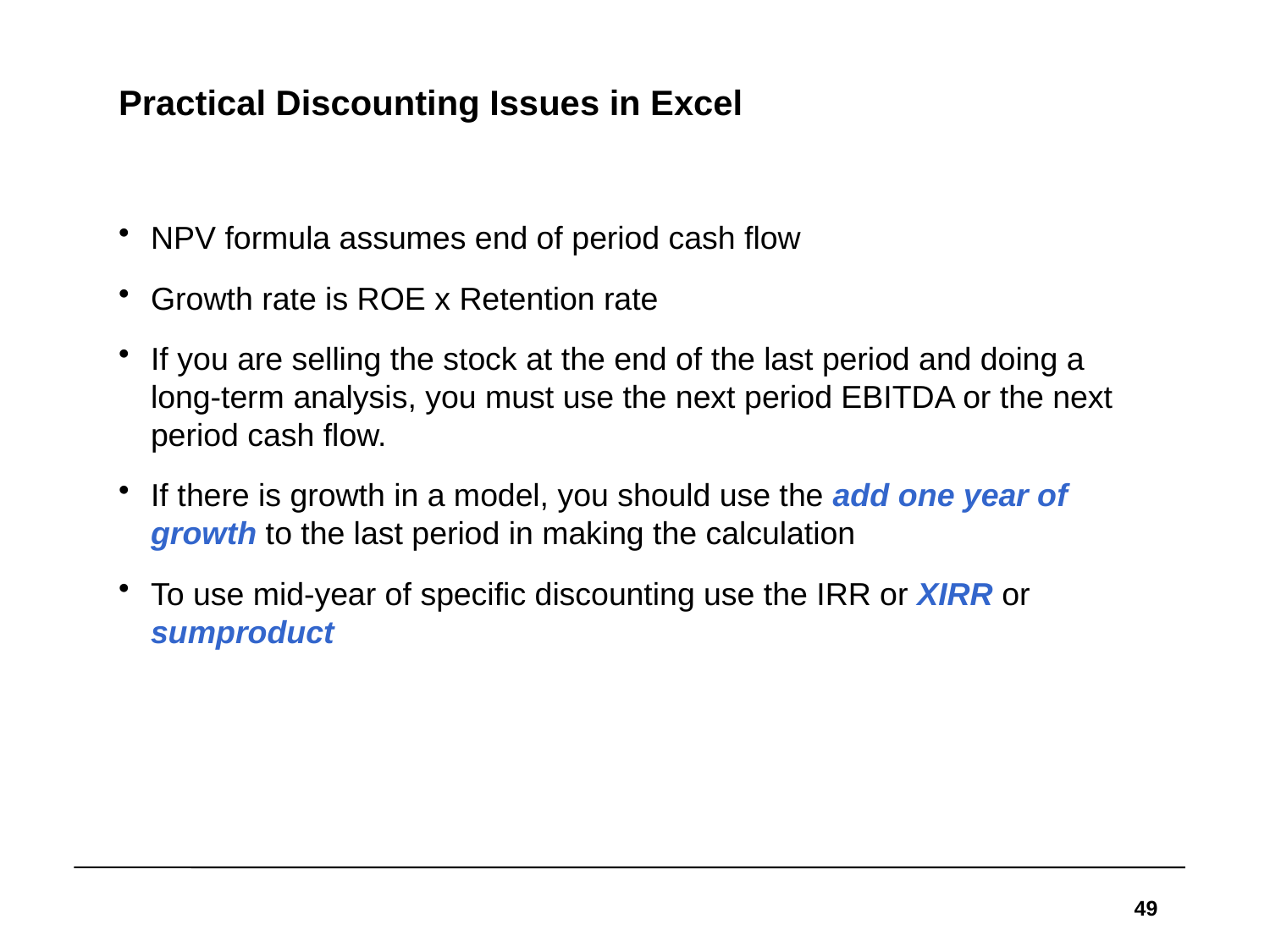

# Practical Discounting Issues in Excel
NPV formula assumes end of period cash flow
Growth rate is ROE x Retention rate
If you are selling the stock at the end of the last period and doing a long-term analysis, you must use the next period EBITDA or the next period cash flow.
If there is growth in a model, you should use the add one year of growth to the last period in making the calculation
To use mid-year of specific discounting use the IRR or XIRR or sumproduct